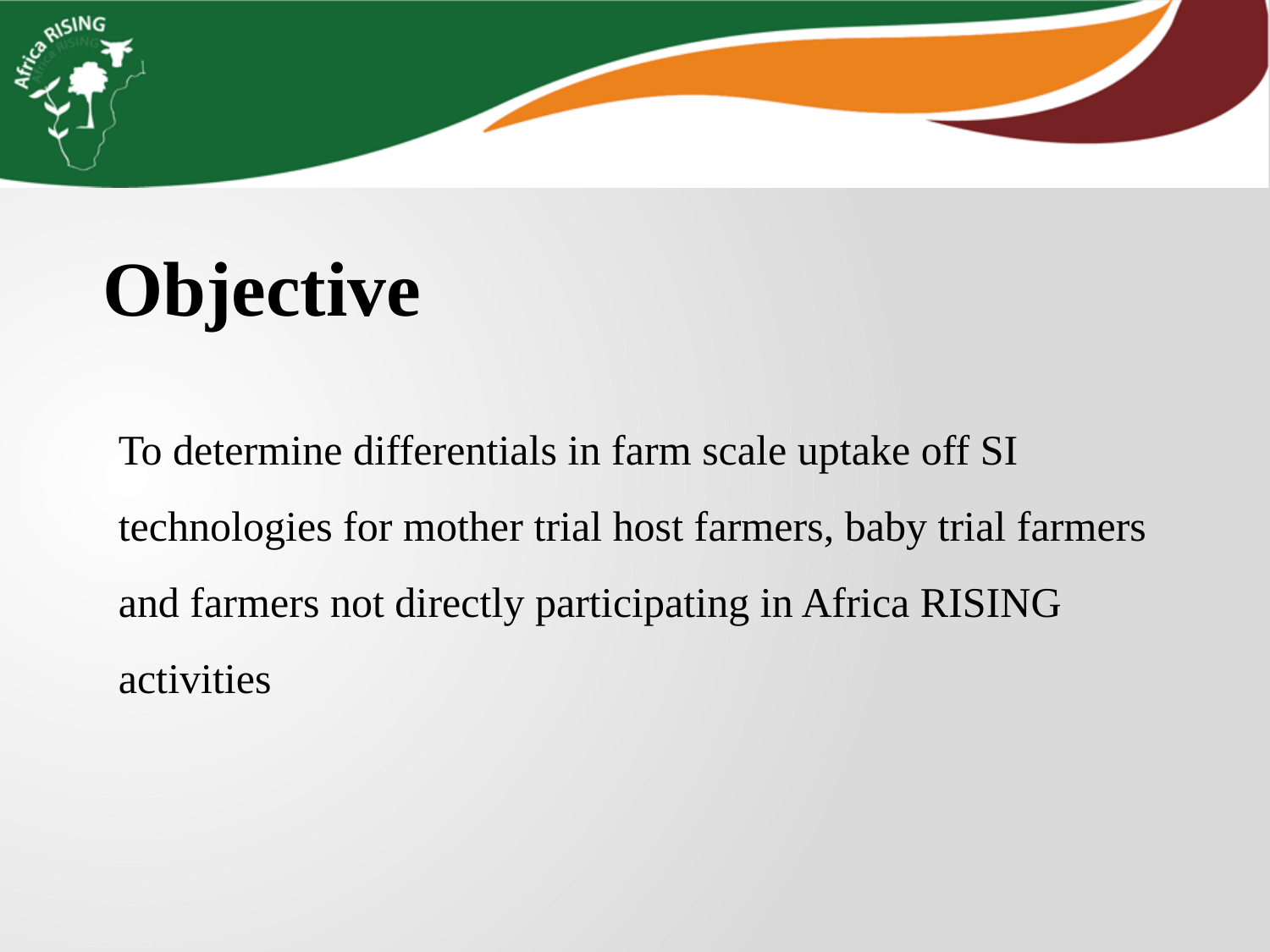

Objective

To determine differentials in farm scale uptake off SI technologies for mother trial host farmers, baby trial farmers and farmers not directly participating in Africa RISING activities